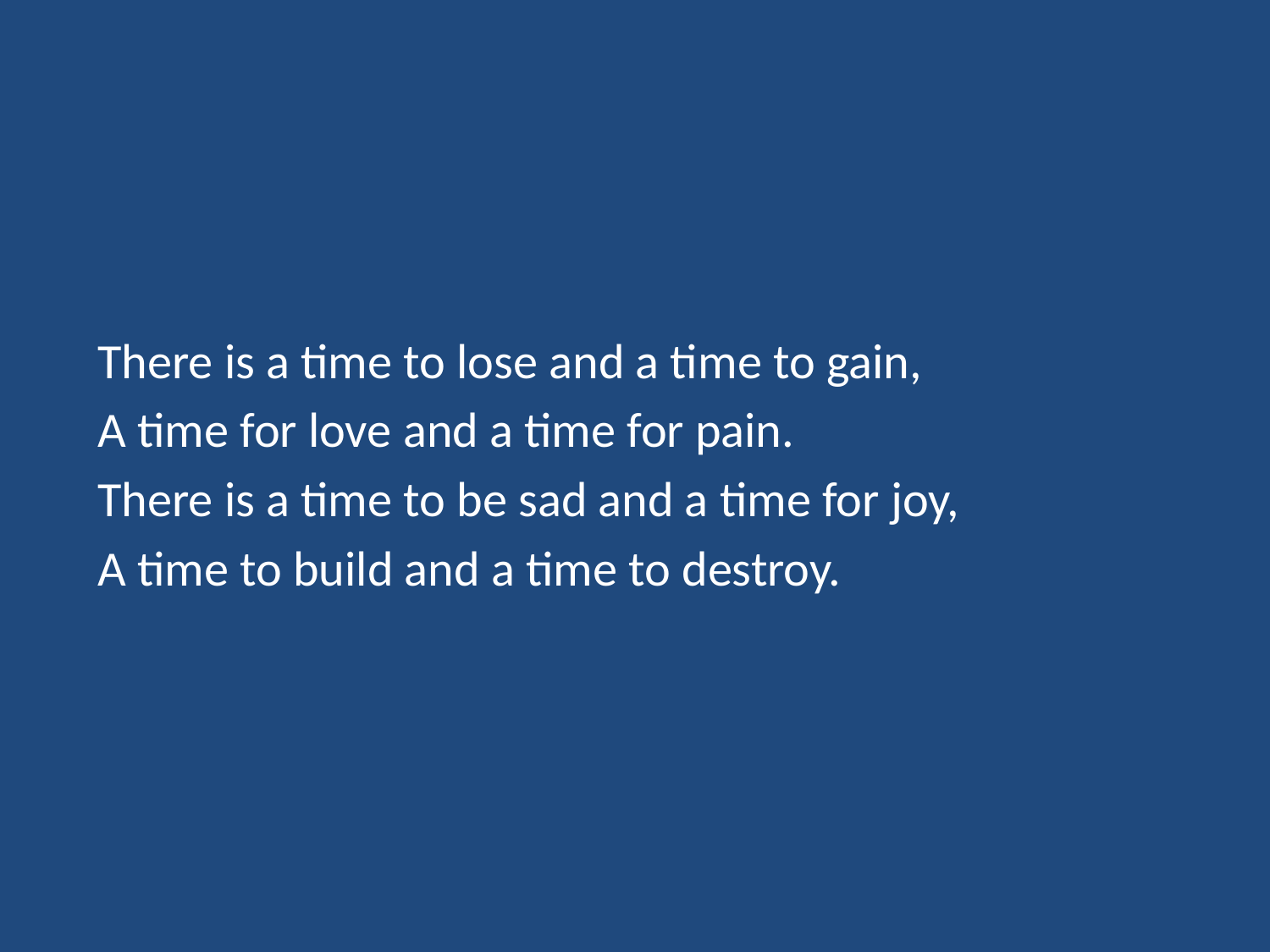

There is a time to lose and a time to gain,
A time for love and a time for pain.
There is a time to be sad and a time for joy,
A time to build and a time to destroy.